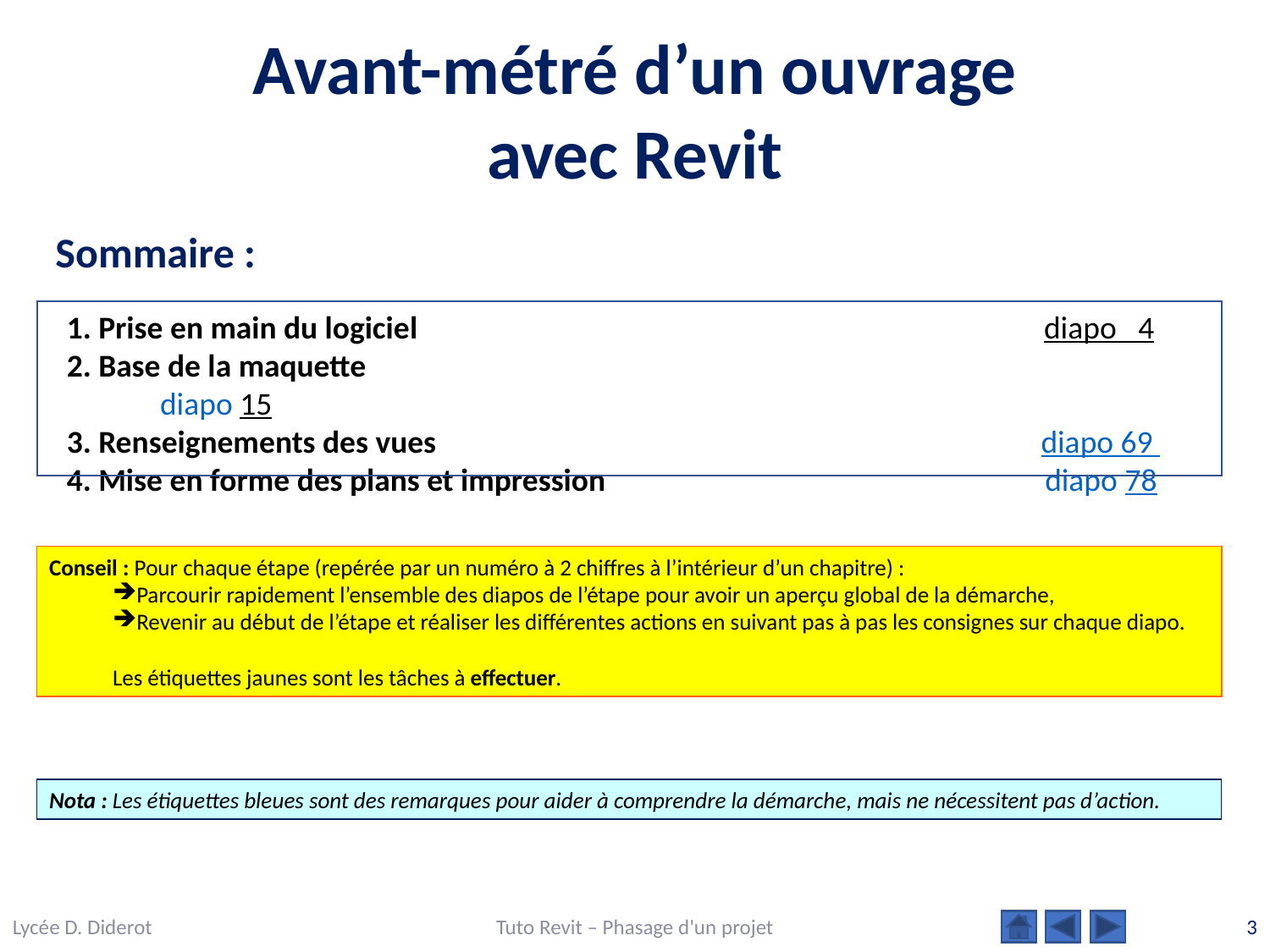

Avant-métré d’un ouvrage
avec Revit
Sommaire :
1. Prise en main du logiciel                                                                                       diapo   4​
2. Base de la maquette            				                                                diapo 15​
3. Renseignements des vues                                                                                    diapo 69
4. Mise en forme des plans et impression                                                             diapo 78

Conseil : Pour chaque étape (repérée par un numéro à 2 chiffres à l’intérieur d’un chapitre) :
Parcourir rapidement l’ensemble des diapos de l’étape pour avoir un aperçu global de la démarche,
Revenir au début de l’étape et réaliser les différentes actions en suivant pas à pas les consignes sur chaque diapo.

Les étiquettes jaunes sont les tâches à effectuer.
Nota : Les étiquettes bleues sont des remarques pour aider à comprendre la démarche, mais ne nécessitent pas d’action.
Lycée D. Diderot
Tuto Revit – Phasage d'un projet
3